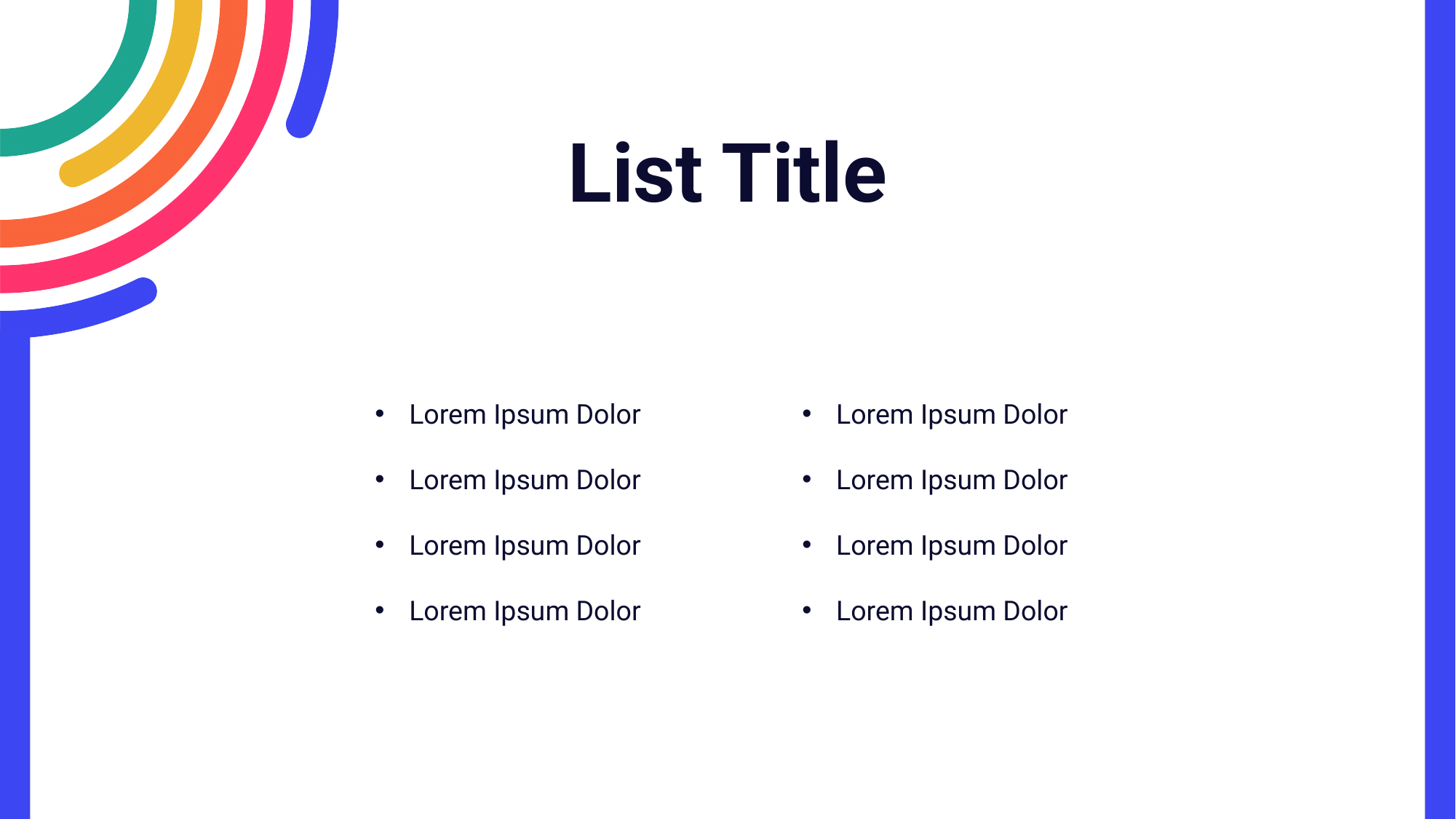

List Title

Lorem Ipsum Dolor
Lorem Ipsum Dolor
Lorem Ipsum Dolor
Lorem Ipsum Dolor

Lorem Ipsum Dolor
Lorem Ipsum Dolor
Lorem Ipsum Dolor
Lorem Ipsum Dolor